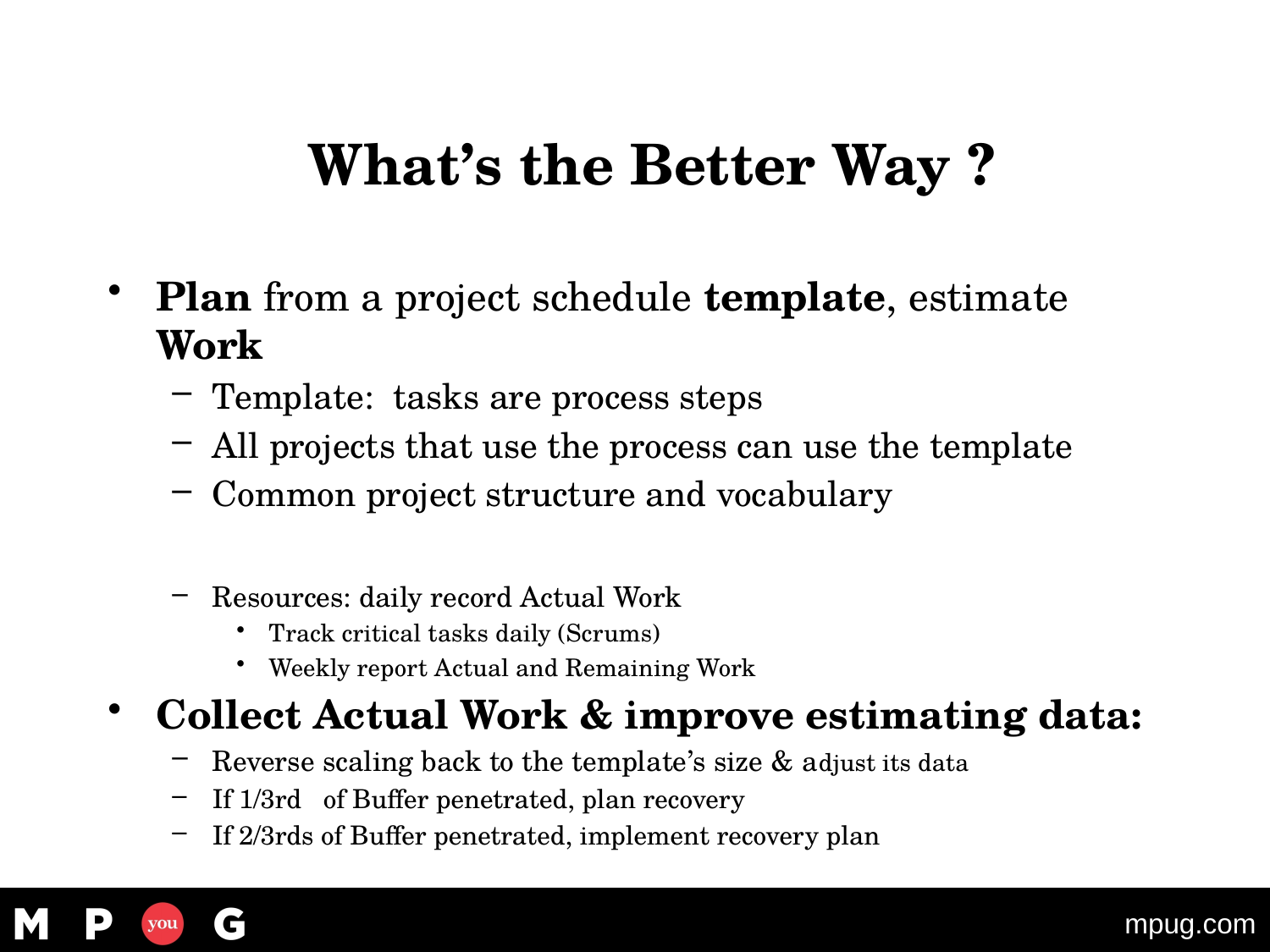

30
# What’s the Better Way ?
Plan from a project schedule template, estimate Work
Template:  tasks are process steps
All projects that use the process can use the template
Common project structure and vocabulary

Resources: daily record Actual Work
Track critical tasks daily (Scrums)
Weekly report Actual and Remaining Work
Collect Actual Work & improve estimating data:
Reverse scaling back to the template’s size & adjust its data
If 1/3rd   of Buffer penetrated, plan recovery
If 2/3rds of Buffer penetrated, implement recovery plan